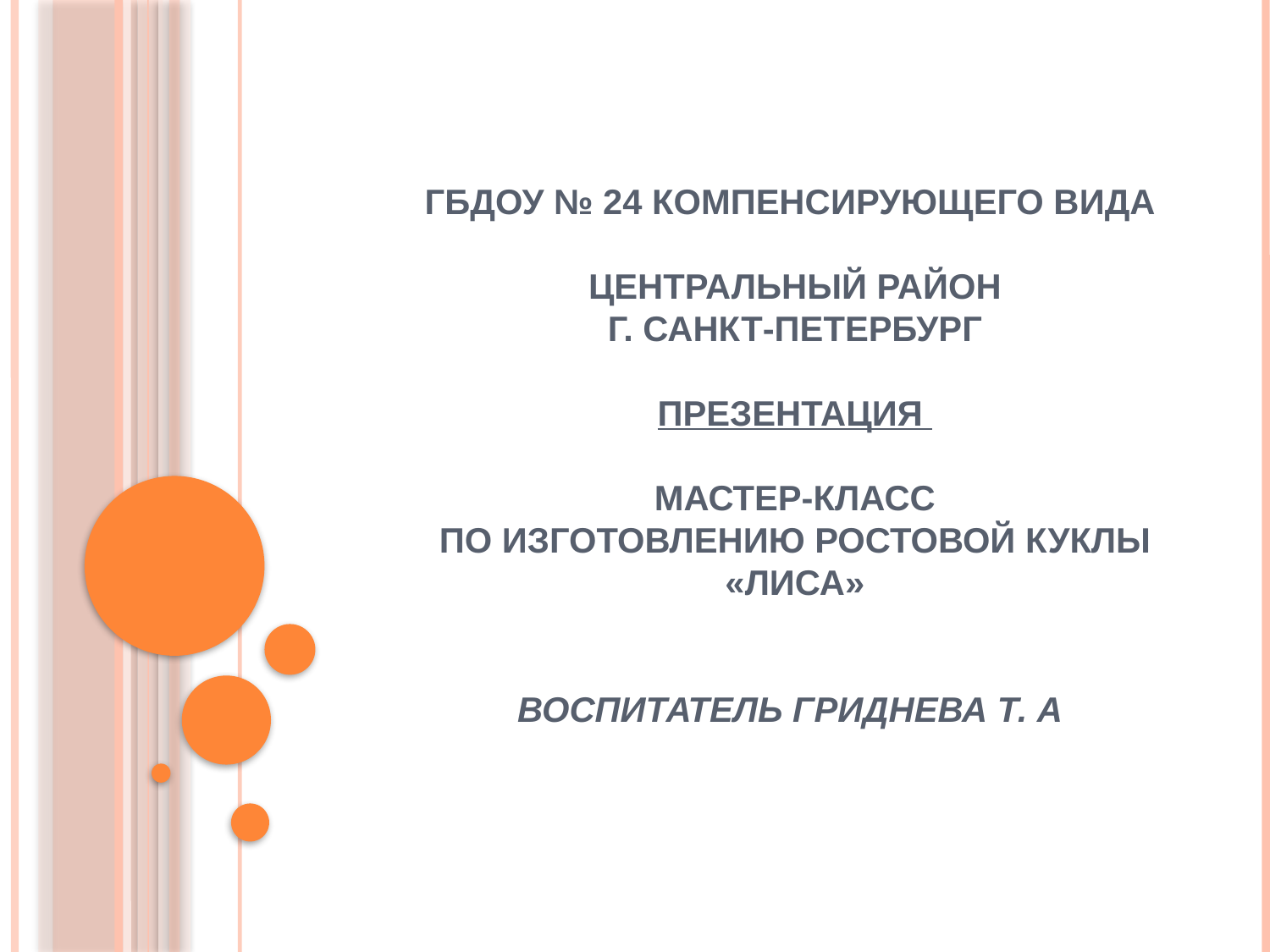

# ГБДОУ № 24 компенсирующего вида Центральный район г. Санкт-Петербург Презентация Мастер-класс по изготовлению ростовой куклы «Лиса» воспитатель Гриднева Т. А